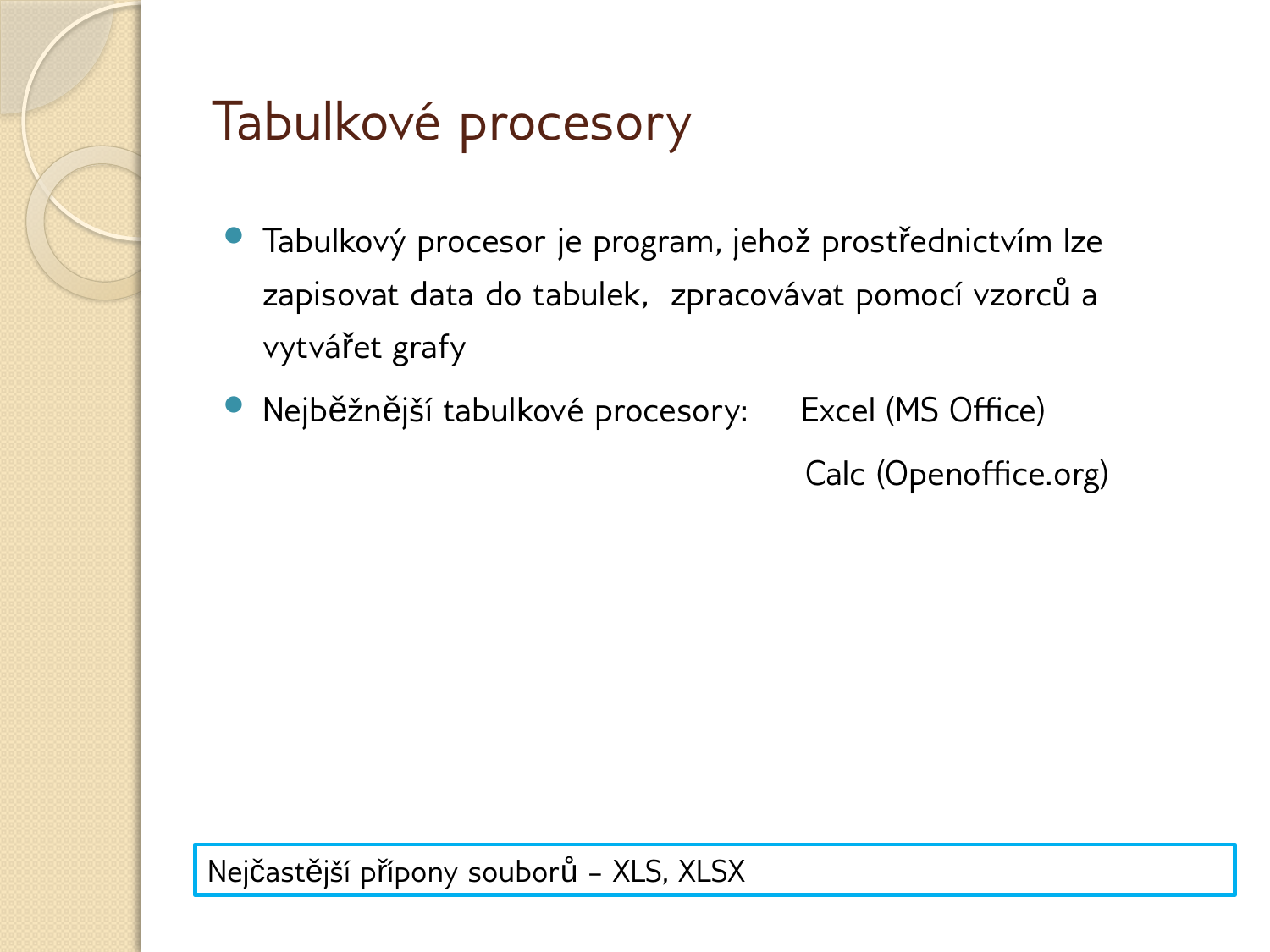

# Tabulkové procesory
Tabulkový procesor je program, jehož prostřednictvím lze zapisovat data do tabulek,  zpracovávat pomocí vzorců a vytvářet grafy
Nejběžnější tabulkové procesory:     Excel (MS Office)
				       Calc (Openoffice.org)

Nejčastější přípony souborů – XLS, XLSX